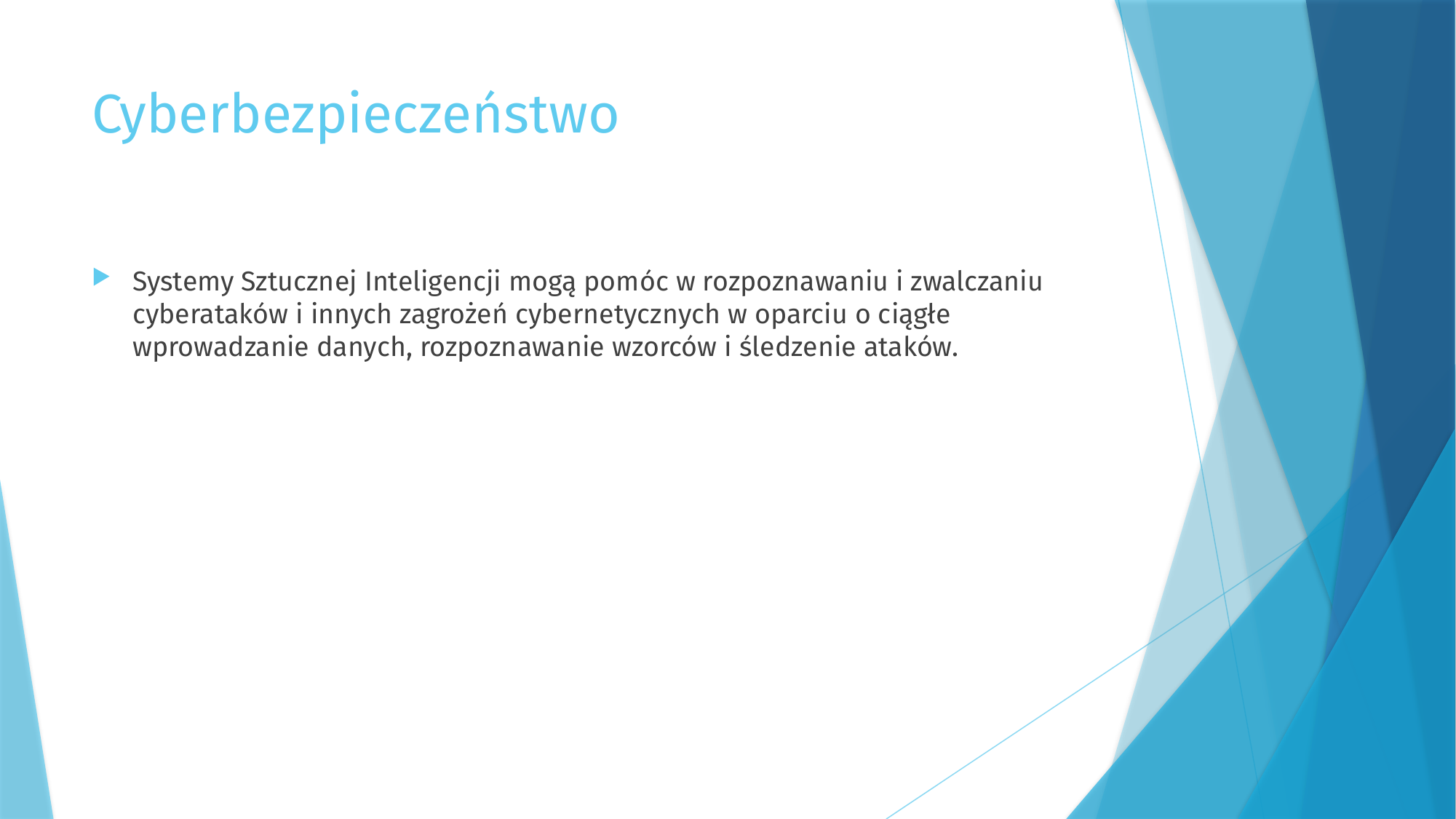

# Cyberbezpieczeństwo
Systemy Sztucznej Inteligencji mogą pomóc w rozpoznawaniu i zwalczaniu cyberataków i innych zagrożeń cybernetycznych w oparciu o ciągłe wprowadzanie danych, rozpoznawanie wzorców i śledzenie ataków.